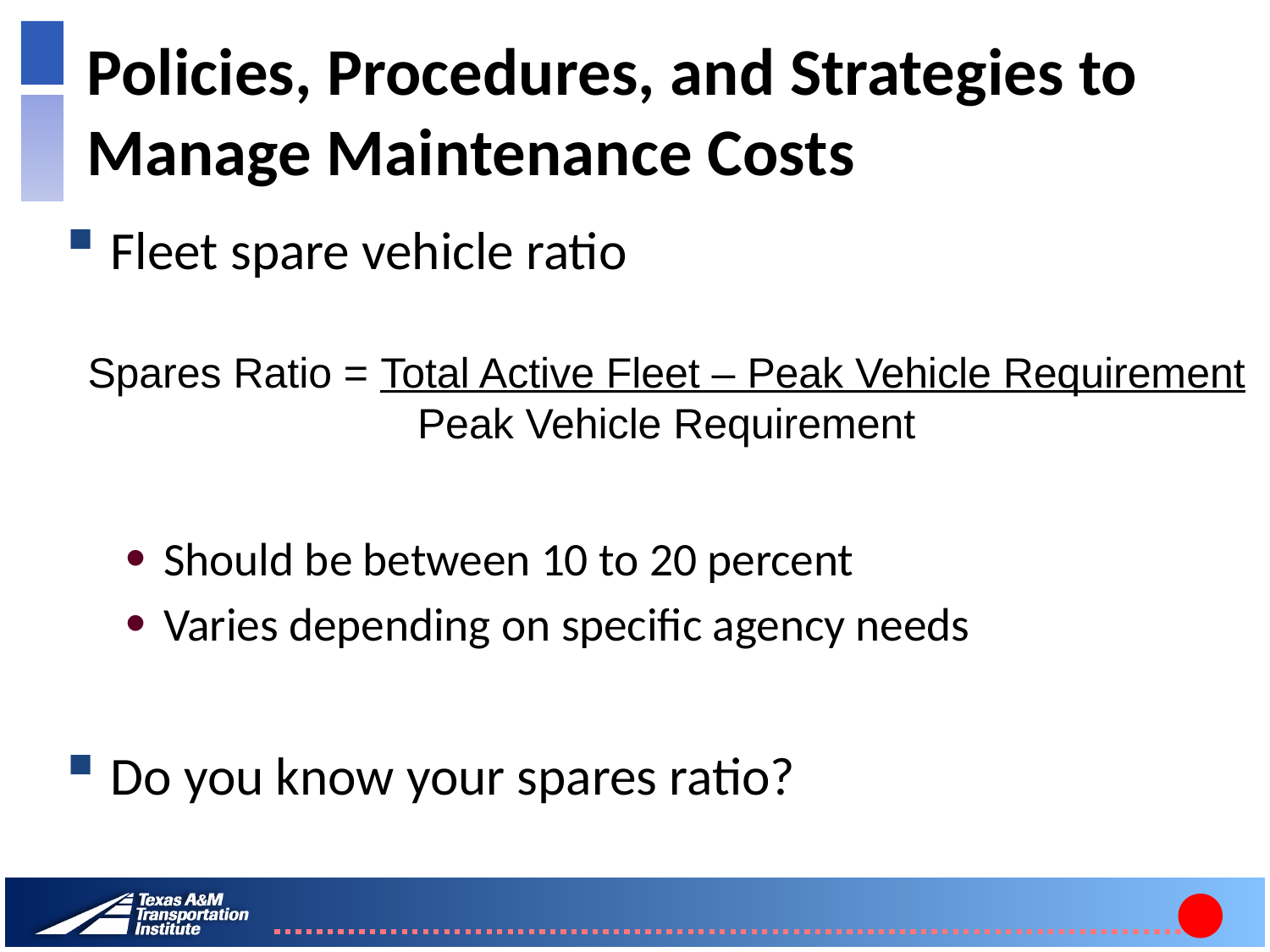

# Policies, Procedures, and Strategies to Manage Maintenance Costs
Fleet spare vehicle ratio

Should be between 10 to 20 percent
Varies depending on specific agency needs

Do you know your spares ratio?
Spares Ratio = Total Active Fleet – Peak Vehicle Requirement
Peak Vehicle Requirement